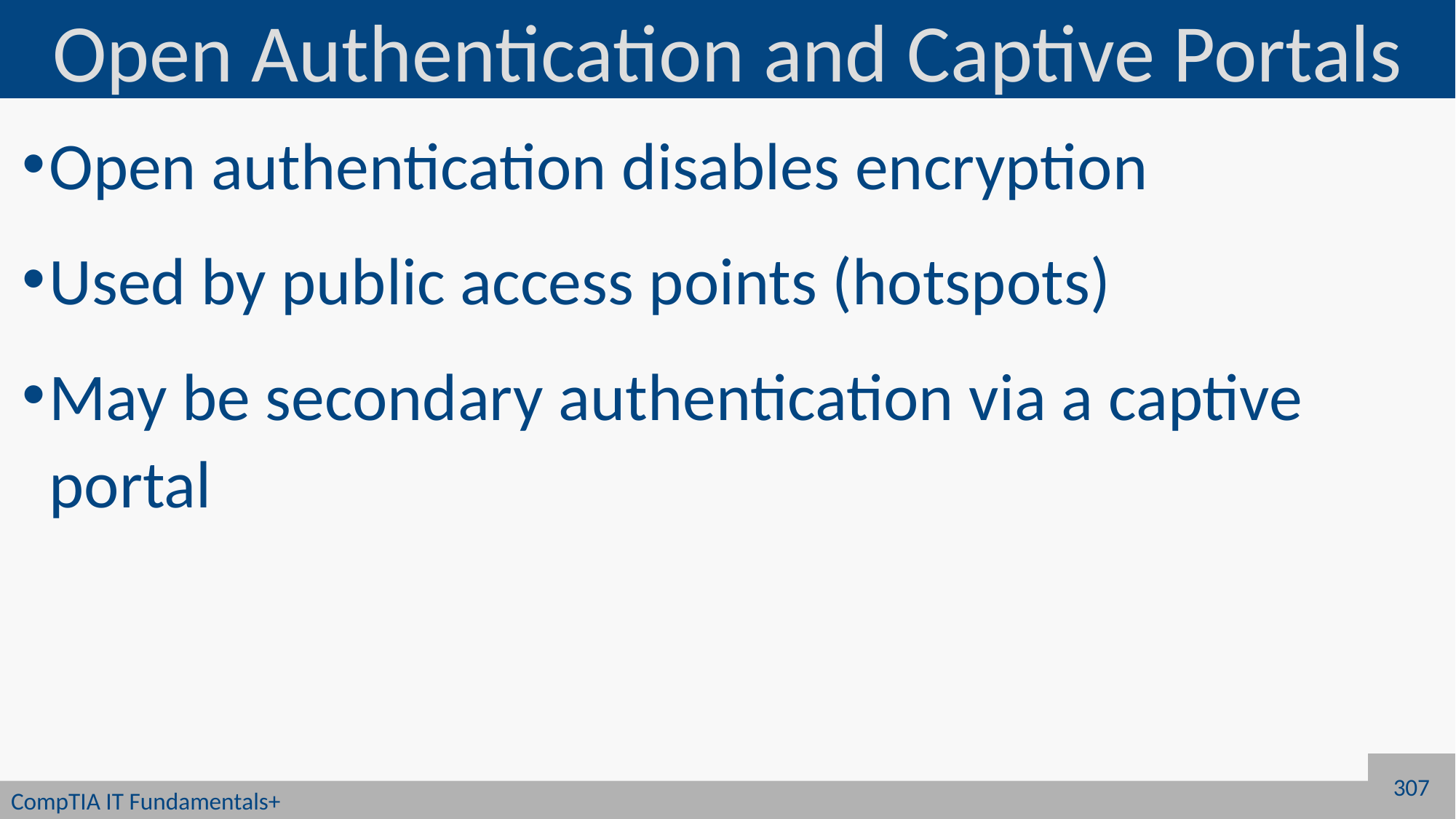

# Open Authentication and Captive Portals
Open authentication disables encryption
Used by public access points (hotspots)
May be secondary authentication via a captive portal

307
CompTIA IT Fundamentals+